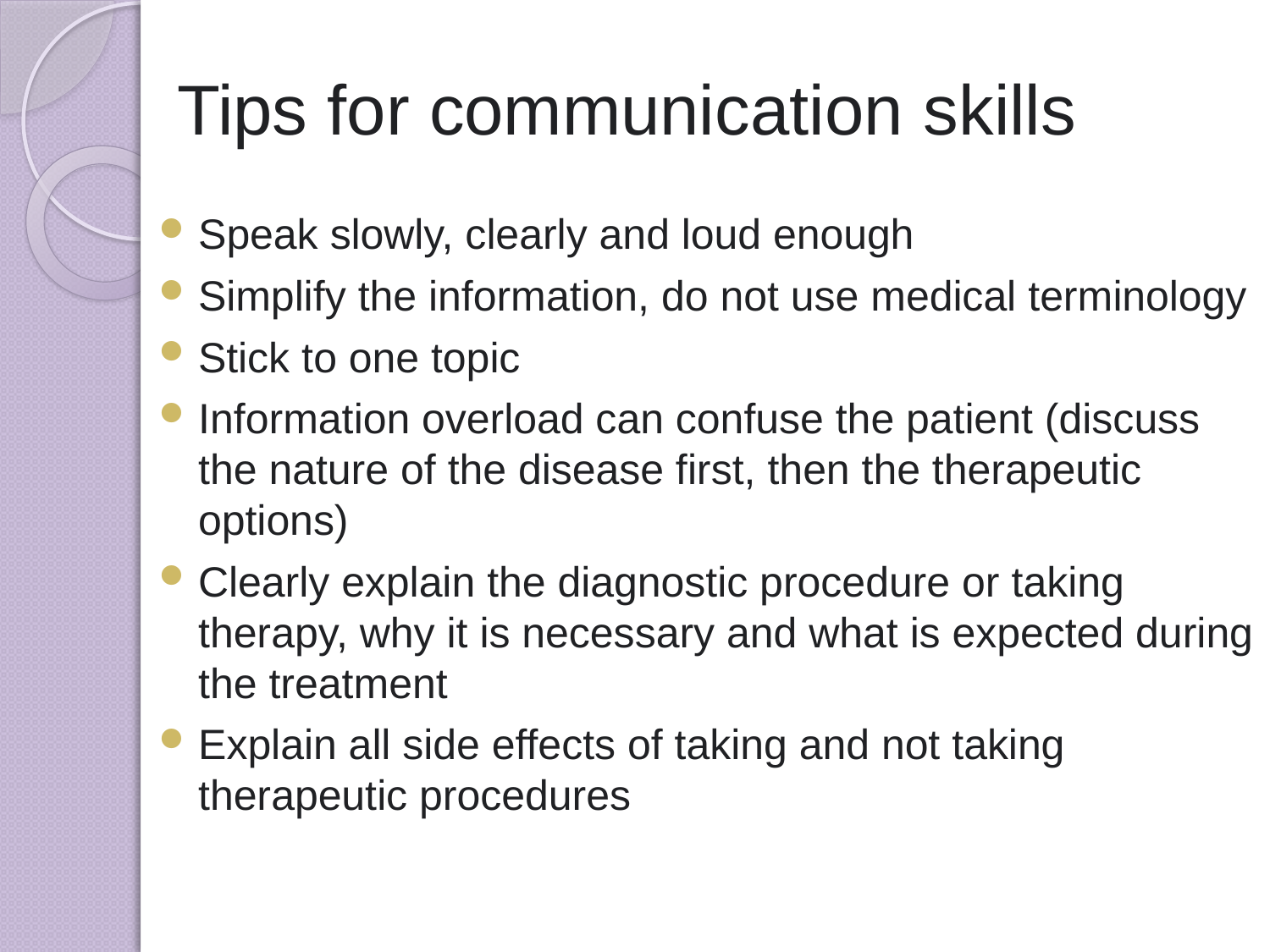

# Tips for communication skills
Speak slowly, clearly and loud enough
Simplify the information, do not use medical terminology
Stick to one topic
Information overload can confuse the patient (discuss the nature of the disease first, then the therapeutic options)
Clearly explain the diagnostic procedure or taking therapy, why it is necessary and what is expected during the treatment
Explain all side effects of taking and not taking therapeutic procedures